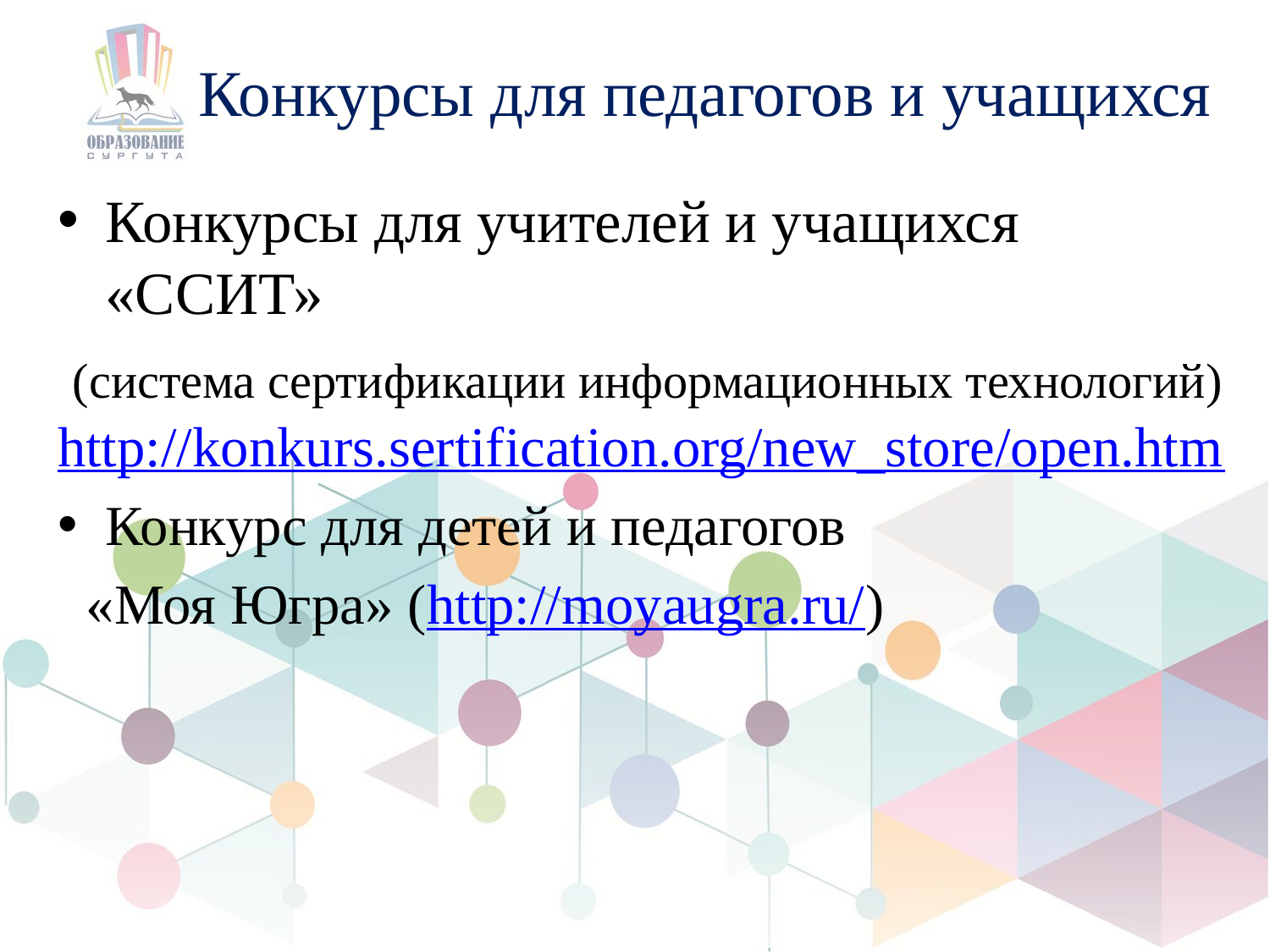

# Конкурсы для педагогов и учащихся
Конкурсы для учителей и учащихся «ССИТ»
 (система сертификации информационных технологий) http://konkurs.sertification.org/new_store/open.htm
Конкурс для детей и педагогов
  «Моя Югра» (http://moyaugra.ru/)